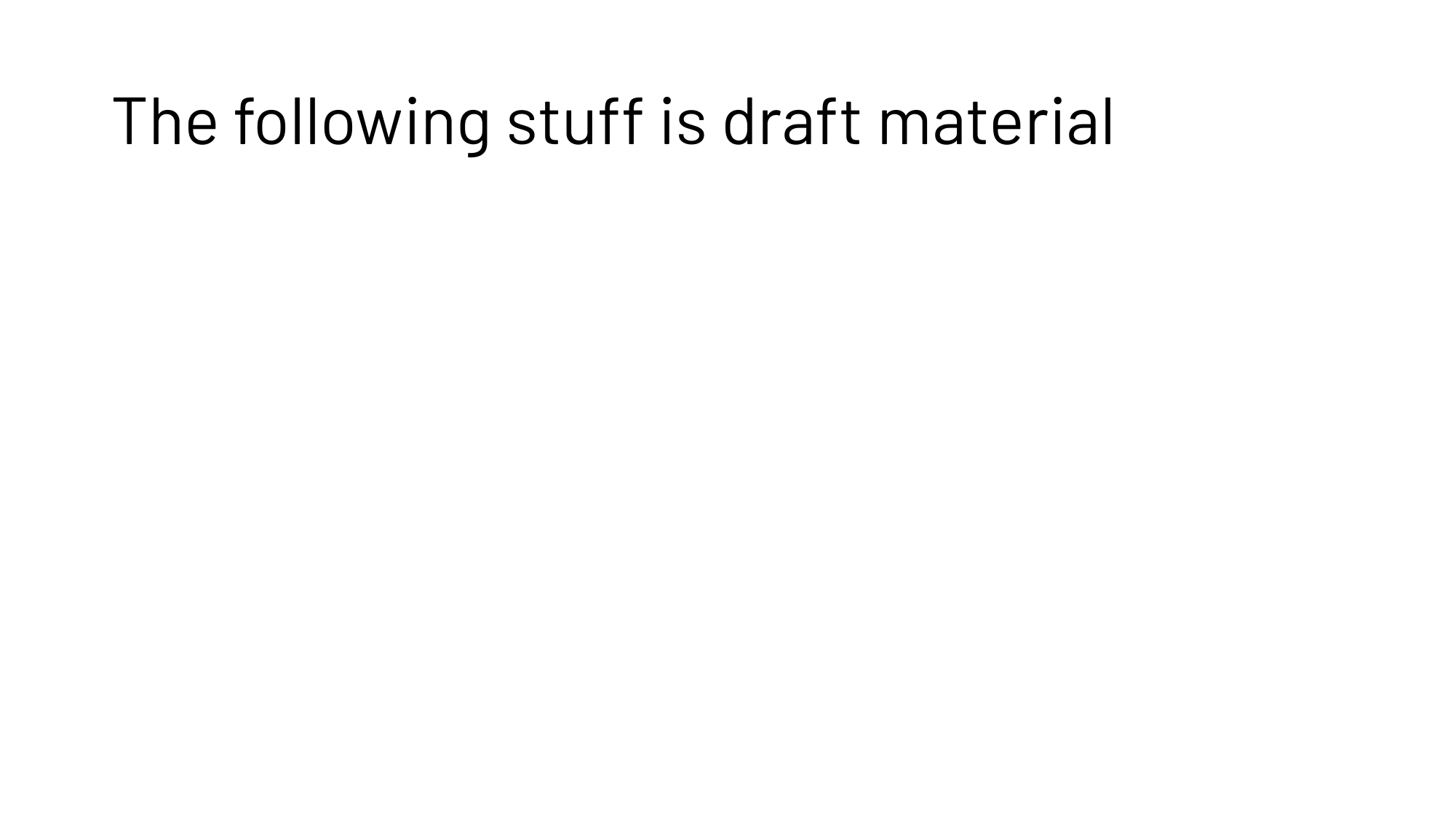

# The following stuff is draft material